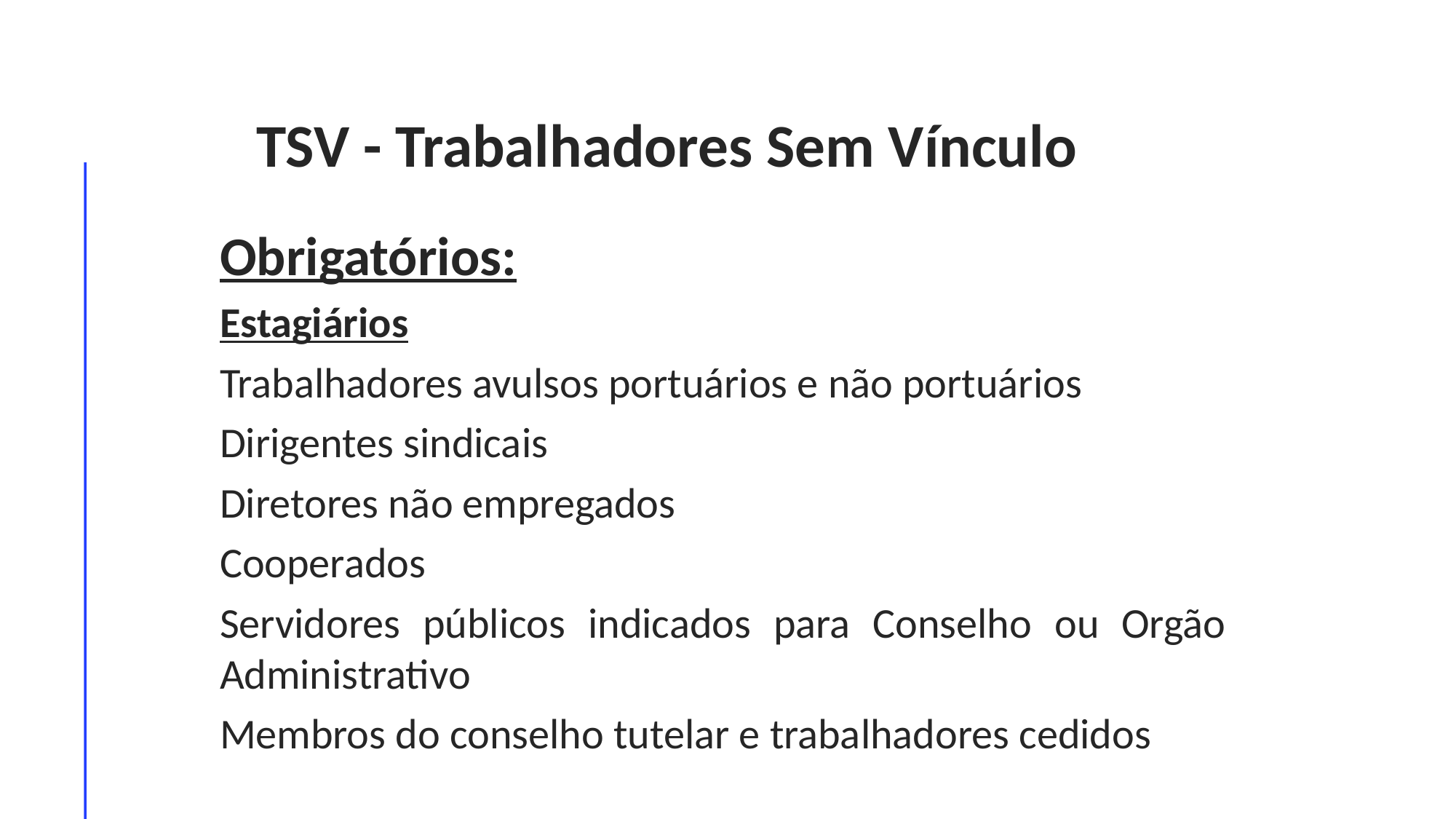

TSV - Trabalhadores Sem Vínculo
Obrigatórios:
Estagiários
Trabalhadores avulsos portuários e não portuários
Dirigentes sindicais
Diretores não empregados
Cooperados
Servidores públicos indicados para Conselho ou Orgão Administrativo
Membros do conselho tutelar e trabalhadores cedidos